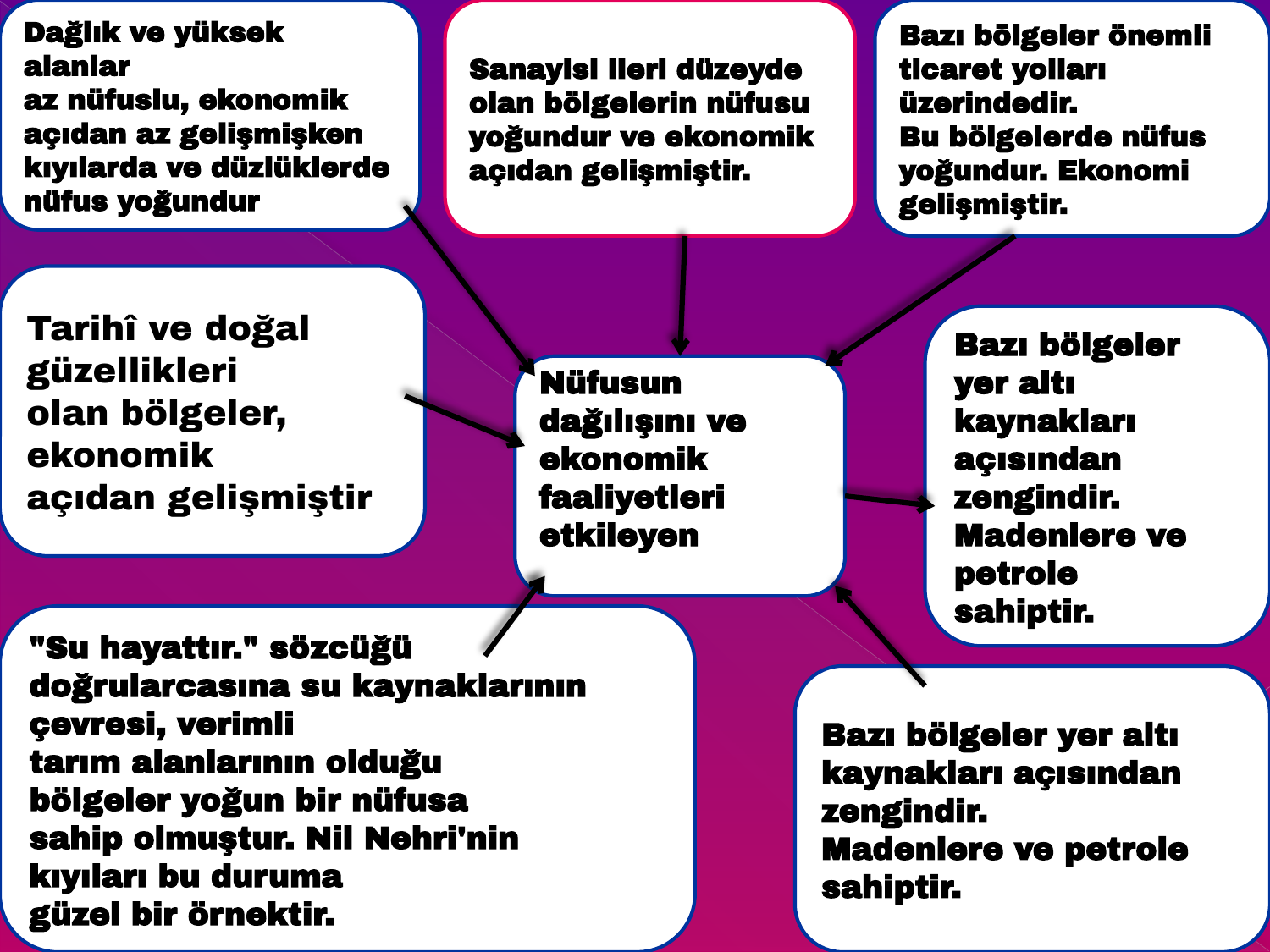

Dağlık ve yüksek alanlar
az nüfuslu, ekonomik
açıdan az gelişmişken
kıyılarda ve düzlüklerde
nüfus yoğundur.
Sanayisi ileri düzeyde
olan bölgelerin nüfusu
yoğundur ve ekonomik
açıdan gelişmiştir.
Bazı bölgeler önemli
ticaret yolları üzerindedir.
Bu bölgelerde nüfus
yoğundur. Ekonomi gelişmiştir.
Tarihî ve doğal güzellikleri
olan bölgeler, ekonomik
açıdan gelişmiştir.
Bazı bölgeler yer altı
kaynakları açısından zengindir.
Madenlere ve petrole
sahiptir.
Nüfusun dağılışını ve
ekonomik faaliyetleri
etkileyen faktörler
"Su hayattır." sözcüğü
doğrularcasına su kaynaklarının
çevresi, verimli
tarım alanlarının olduğu
bölgeler yoğun bir nüfusa
sahip olmuştur. Nil Nehri'nin
kıyıları bu duruma
güzel bir örnektir.
Bazı bölgeler yer altı
kaynakları açısından zengindir.
Madenlere ve petrole
sahiptir.